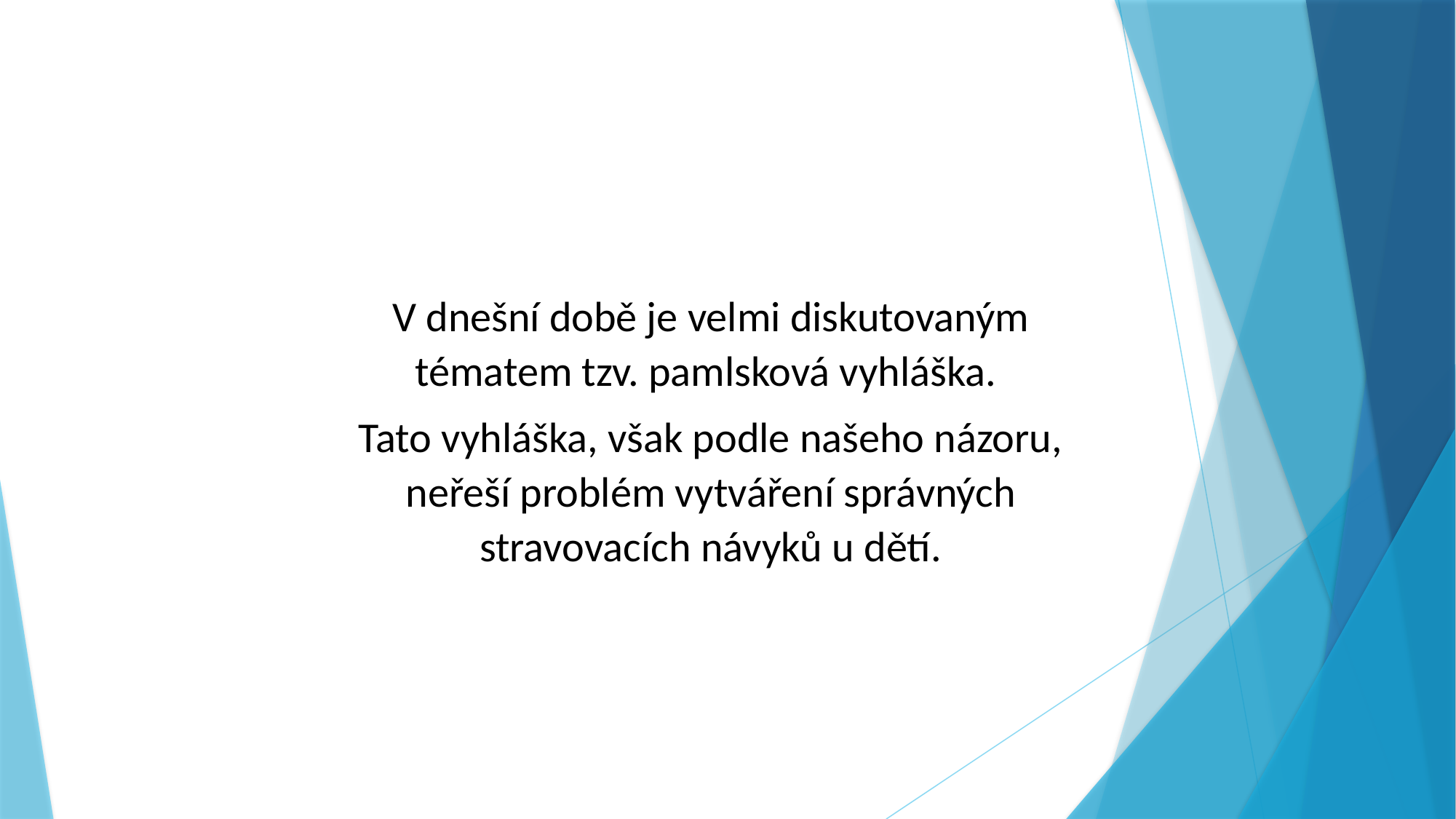

V dnešní době je velmi diskutovaným tématem tzv. pamlsková vyhláška.
Tato vyhláška, však podle našeho názoru, neřeší problém vytváření správných stravovacích návyků u dětí.